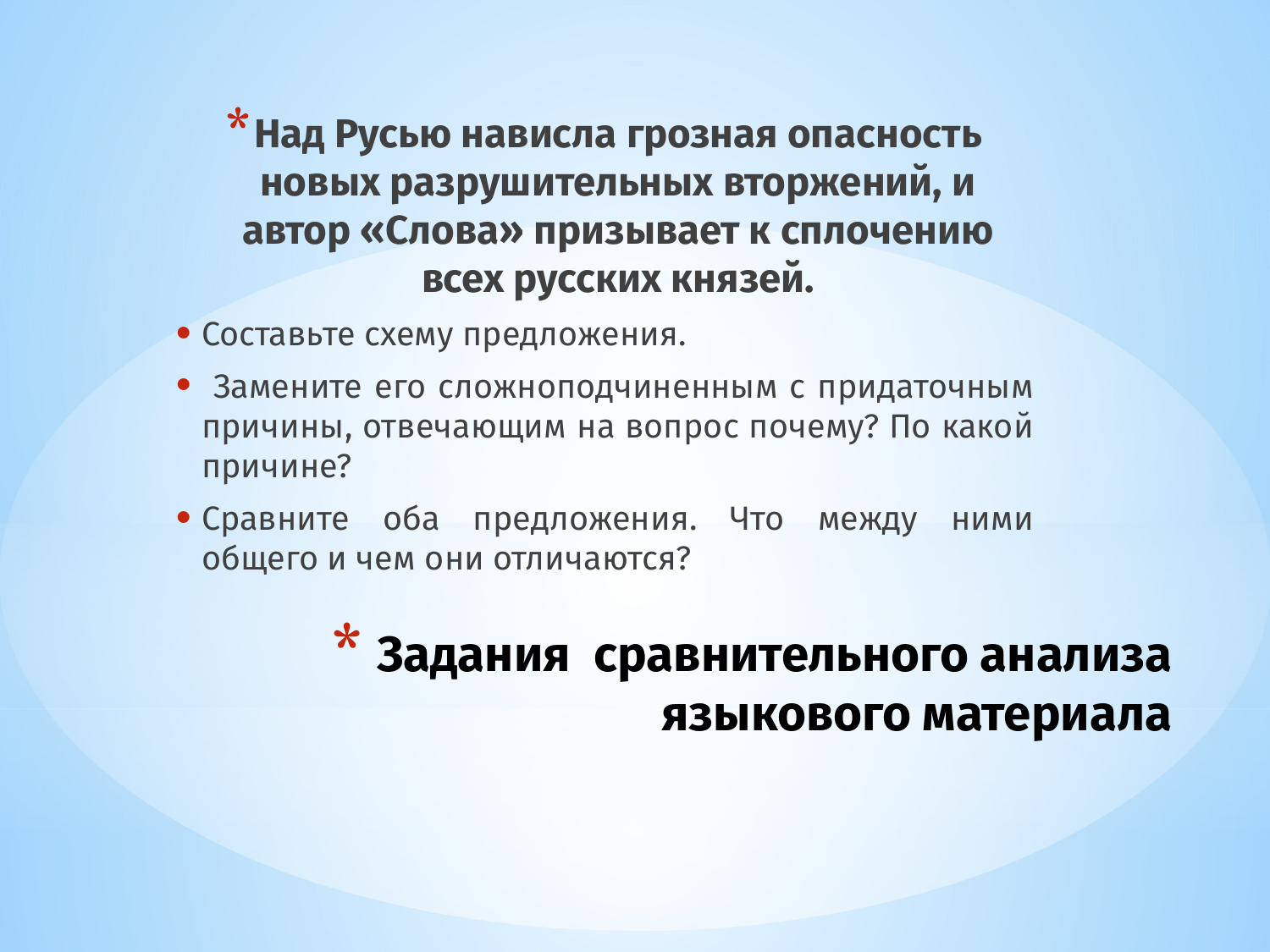

Над Русью нависла грозная опасность новых разрушительных вторжений, и автор «Слова» призывает к сплочению всех русских князей.
Составьте схему предложения.
 Замените его сложноподчиненным с придаточным причины, отвечающим на вопрос почему? По какой причине?
Сравните оба предложения. Что между ними общего и чем они отличаются?

# Задания  сравнительного анализа языкового материала